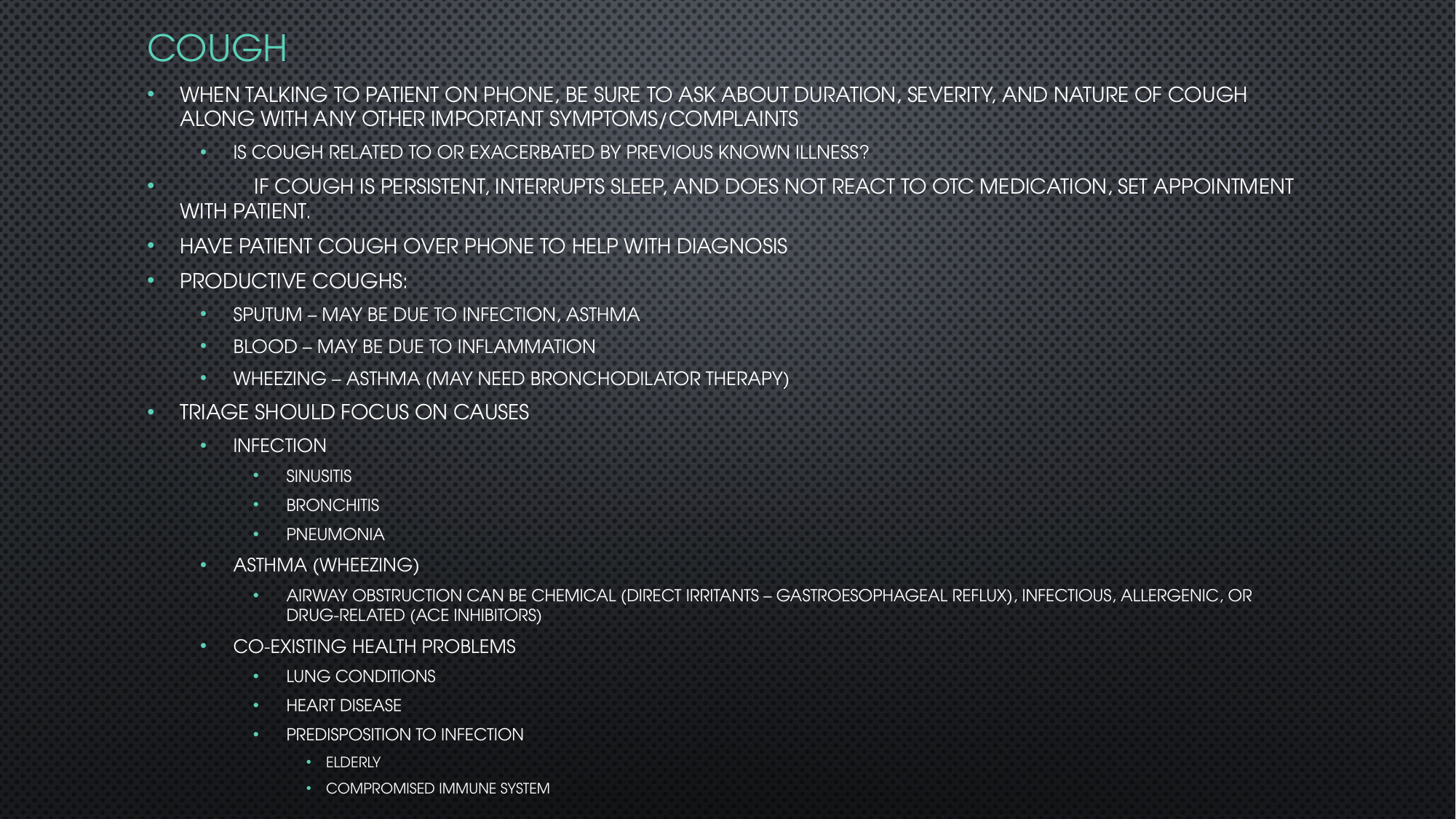

# Cough
When talking to patient on phone, be sure to ask about duration, severity, and nature of cough along with any other important symptoms/complaints
Is cough related to or exacerbated by previous known illness?
	If cough is persistent, interrupts sleep, and does not react to OTC medication, set appointment with patient.
Have patient cough over phone to help with diagnosis
Productive coughs:
Sputum – may be due to infection, asthma
Blood – may be due to inflammation
Wheezing – asthma (may need bronchodilator therapy)
Triage should focus on causes
Infection
Sinusitis
Bronchitis
Pneumonia
Asthma (wheezing)
Airway obstruction can be chemical (direct irritants – gastroesophageal reflux), infectious, allergenic, or drug-related (ACE inhibitors)
Co-existing health problems
Lung conditions
Heart Disease
Predisposition to infection
Elderly
Compromised Immune system